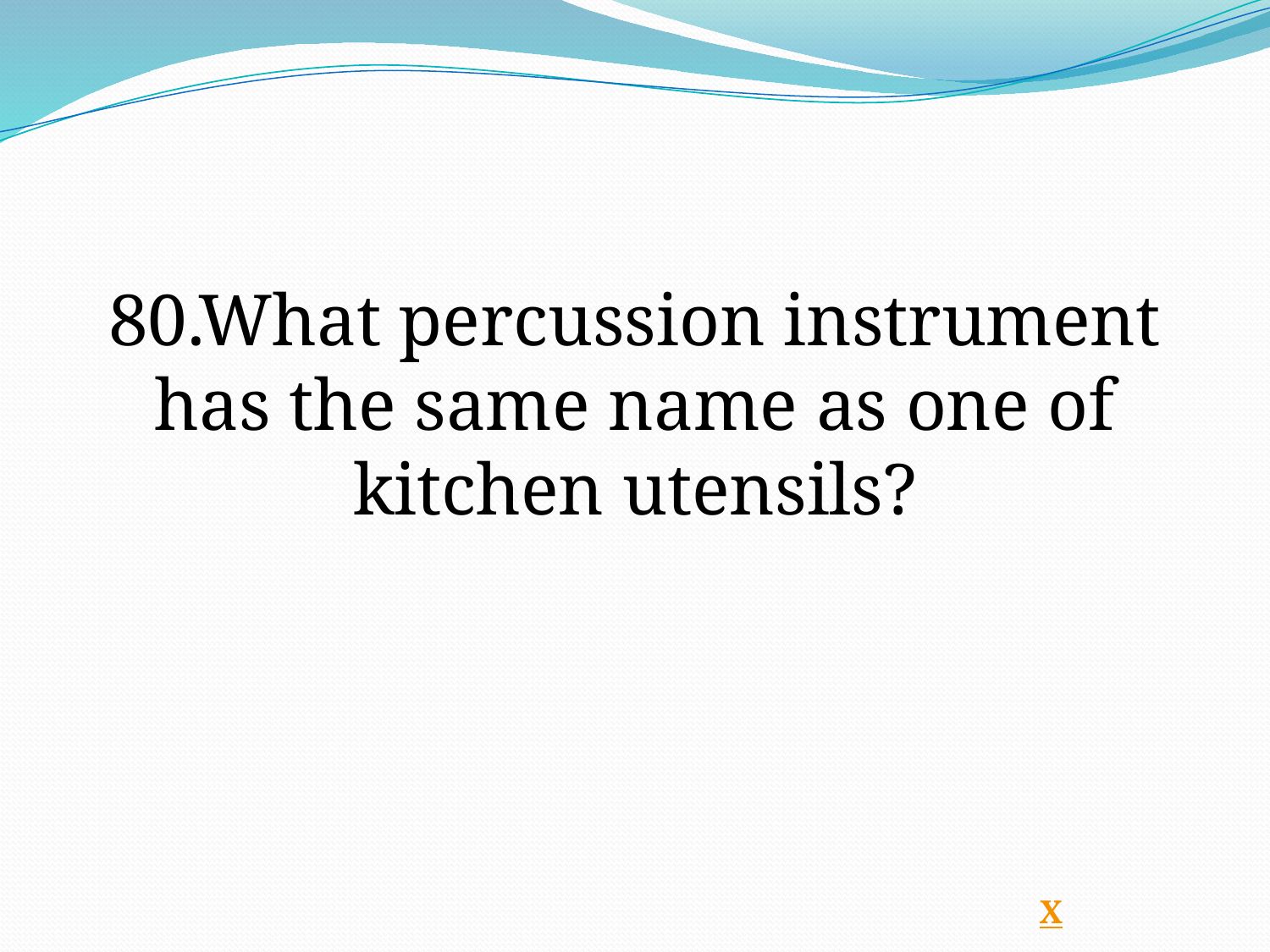

80.What percussion instrument has the same name as one of kitchen utensils?

Х